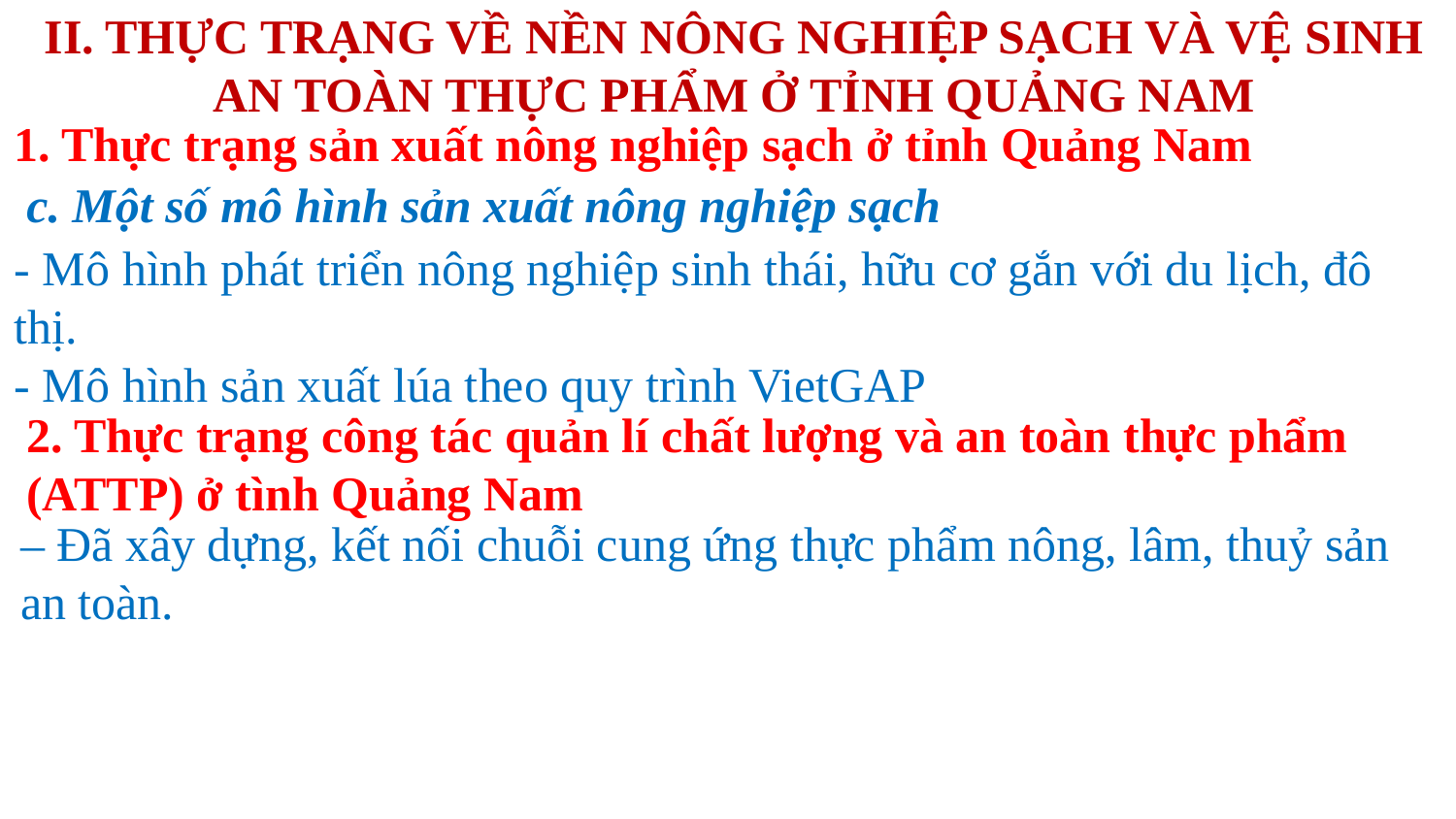

II. THỰC TRẠNG VỀ NỀN NÔNG NGHIỆP SẠCH VÀ VỆ SINH AN TOÀN THỰC PHẨM Ở TỈNH QUẢNG NAM
1. Thực trạng sản xuất nông nghiệp sạch ở tỉnh Quảng Nam
c. Một số mô hình sản xuất nông nghiệp sạch
- Mô hình phát triển nông nghiệp sinh thái, hữu cơ gắn với du lịch, đô thị.
- Mô hình sản xuất lúa theo quy trình VietGAP
2. Thực trạng công tác quản lí chất lượng và an toàn thực phẩm (ATTP) ở tình Quảng Nam
– Đã xây dựng, kết nối chuỗi cung ứng thực phẩm nông, lâm, thuỷ sản an toàn.